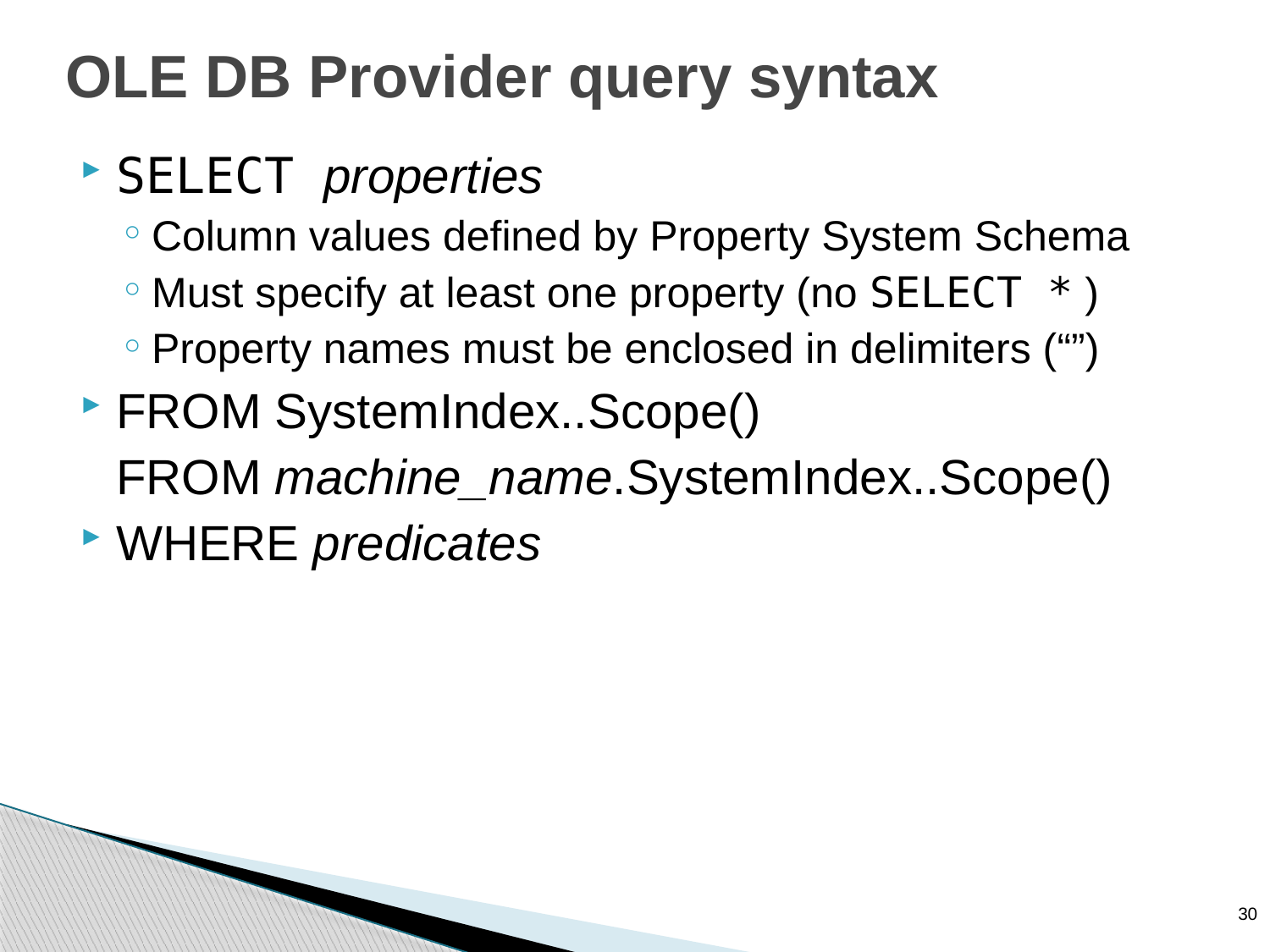

# OLE DB Provider query syntax
SELECT properties
Column values defined by Property System Schema
Must specify at least one property (no SELECT * )
Property names must be enclosed in delimiters (“”)
FROM SystemIndex..Scope()
	FROM machine_name.SystemIndex..Scope()
WHERE predicates
30